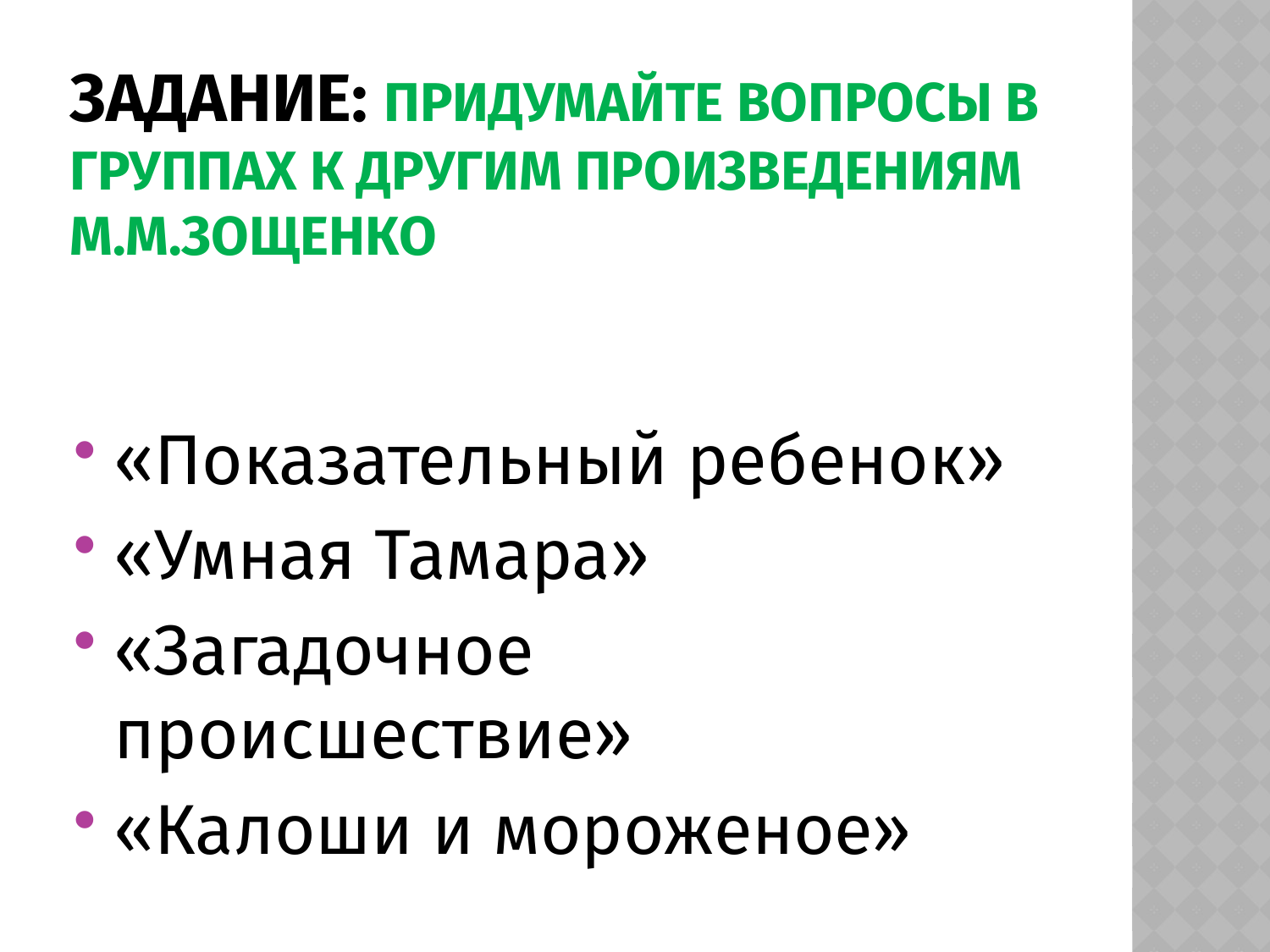

# ЗАДАНИЕ: придумайте вопросы в группах к другим произведениям М.М.Зощенко

«Показательный ребенок»
«Умная Тамара»
«Загадочное происшествие»
«Калоши и мороженое»